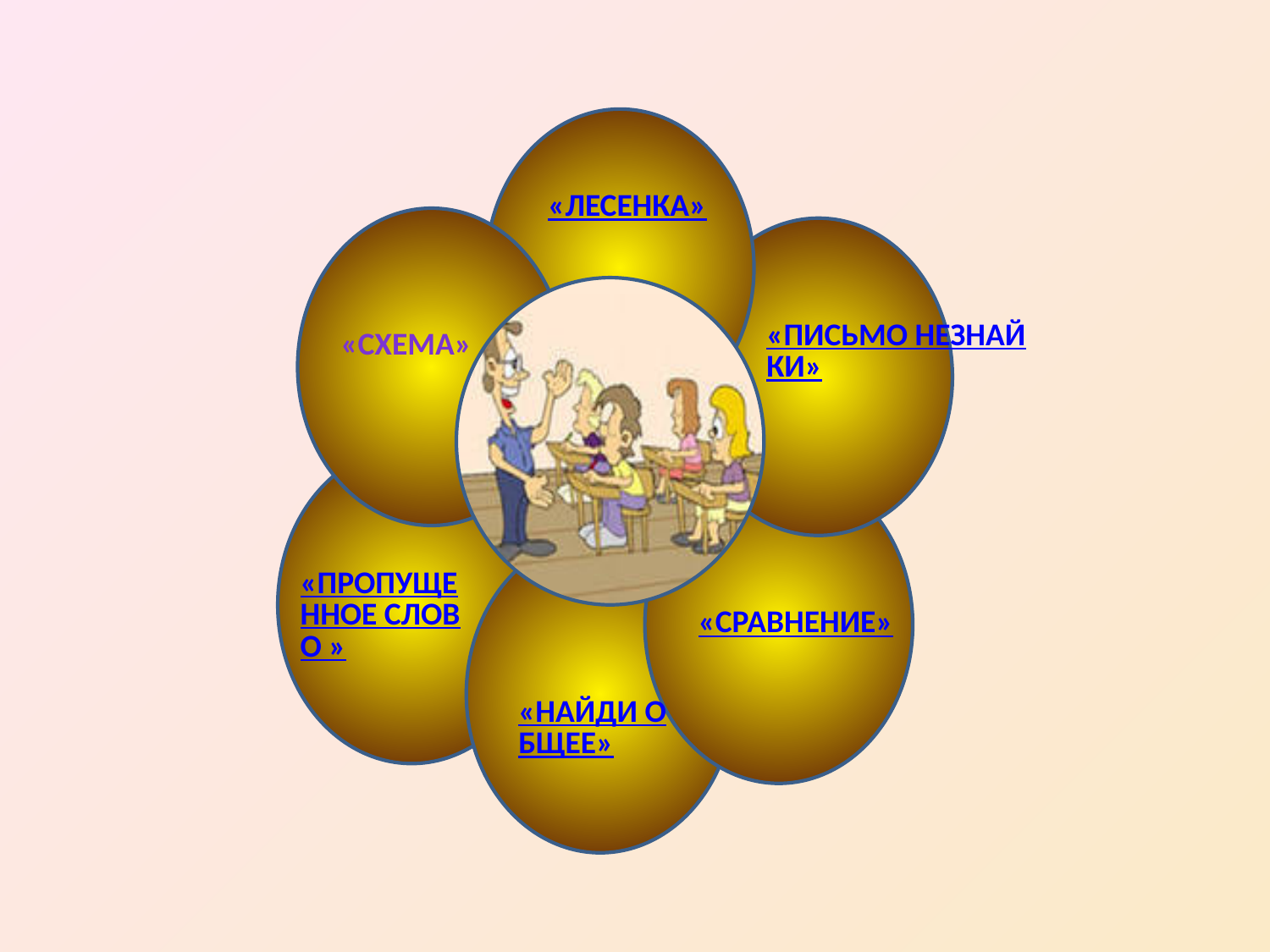

«Лесенка»

«Письмо Незнайки»
«Схема»

«Пропущенное слово »
«Сравнение»
«Найди общее»